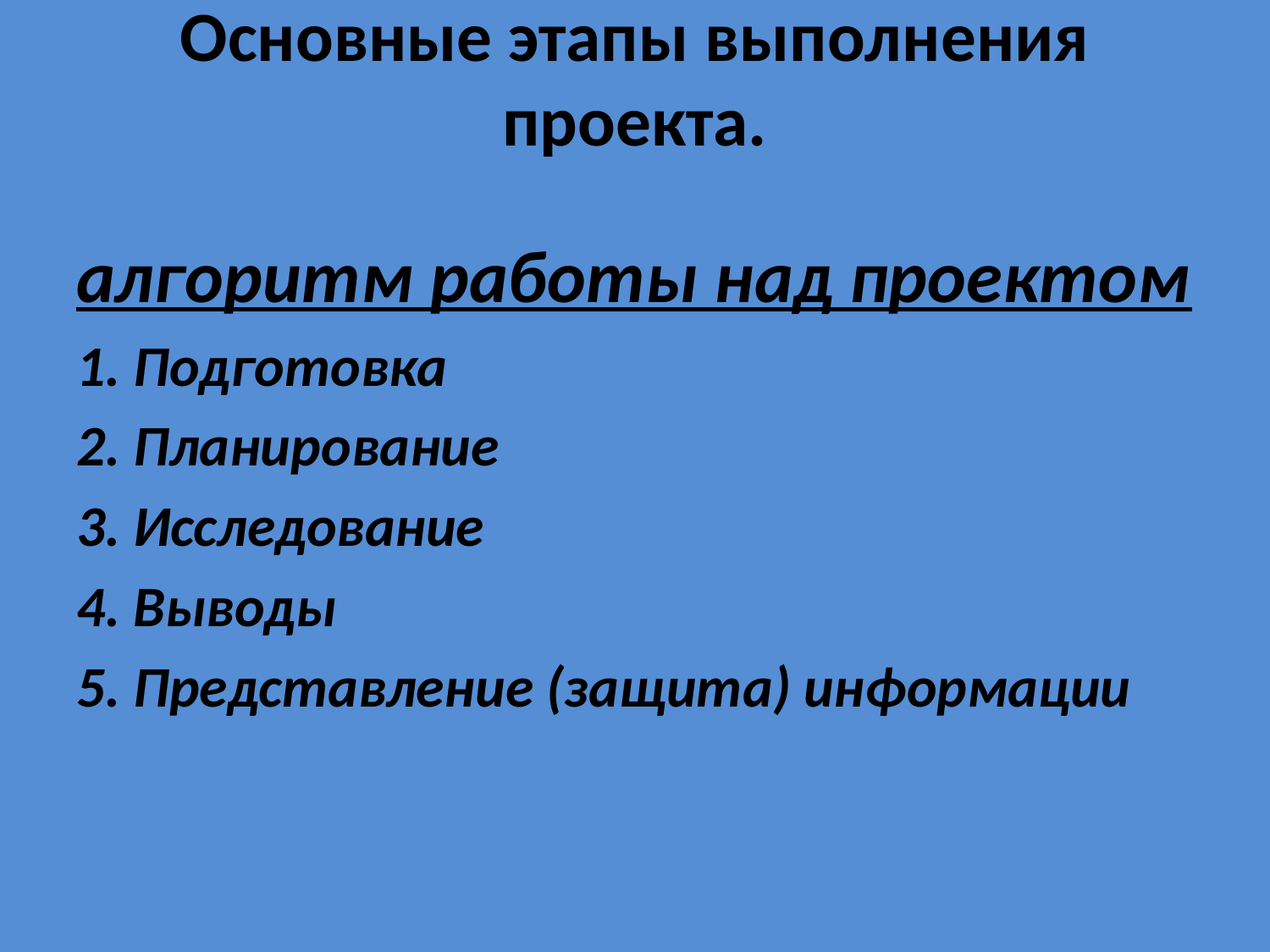

# Основные этапы выполнения проекта.
алгоритм работы над проектом
1. Подготовка
2. Планирование
3. Исследование
4. Выводы
5. Представление (защита) информации